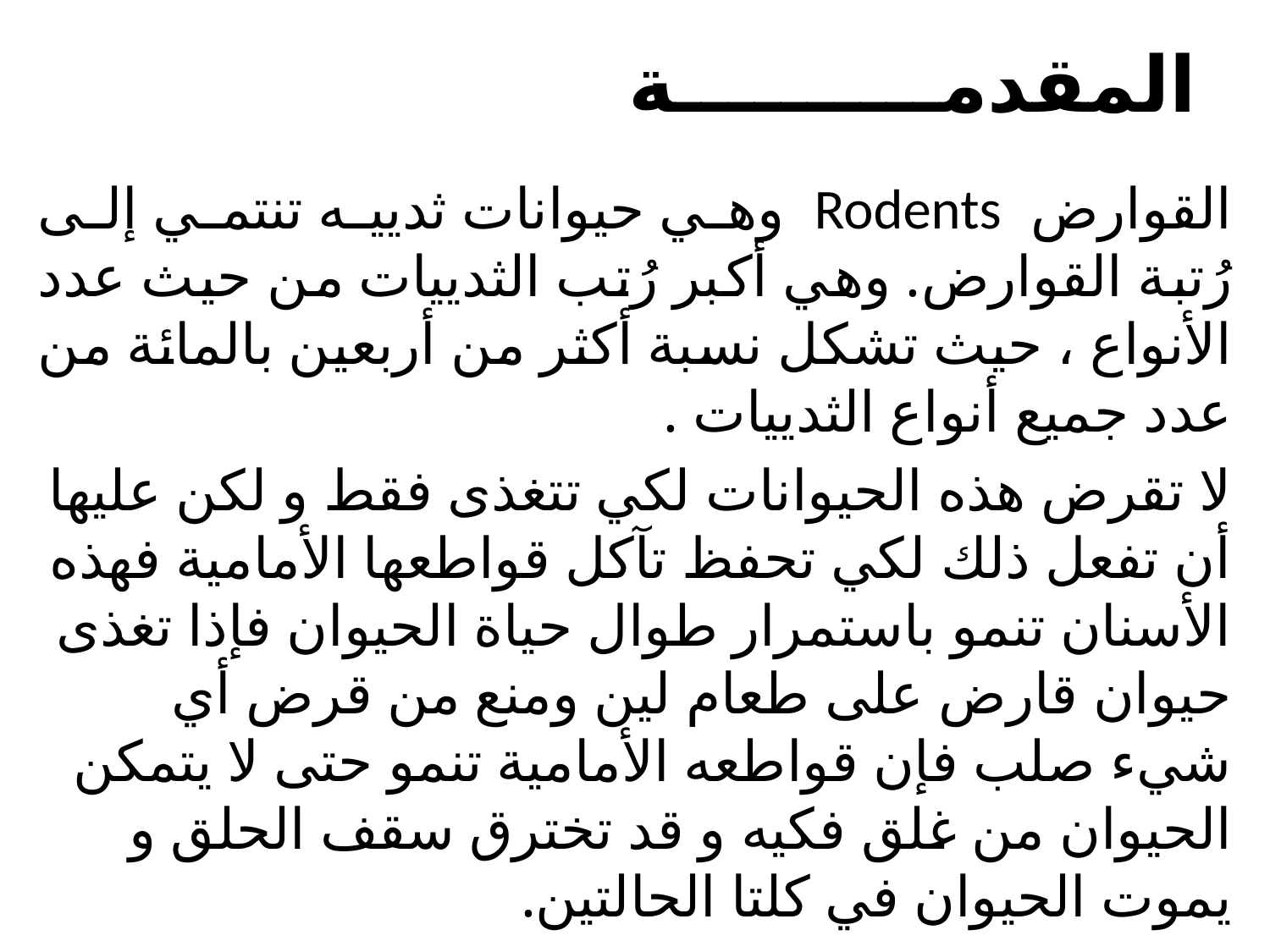

# المقدمــــــــــة
القوارض  Rodents  وهي حيوانات ثدييه تنتمي إلى رُتبة القوارض. وهي أكبر رُتب الثدييات من حيث عدد الأنواع ، حيث تشكل نسبة أكثر من أربعين بالمائة من عدد جميع أنواع الثدييات .
لا تقرض هذه الحيوانات لكي تتغذى فقط و لكن عليها أن تفعل ذلك لكي تحفظ تآكل قواطعها الأمامية فهذه الأسنان تنمو باستمرار طوال حياة الحيوان فإذا تغذى حيوان قارض على طعام لين ومنع من قرض أي شيء صلب فإن قواطعه الأمامية تنمو حتى لا يتمكن الحيوان من غلق فكيه و قد تخترق سقف الحلق و يموت الحيوان في كلتا الحالتين.